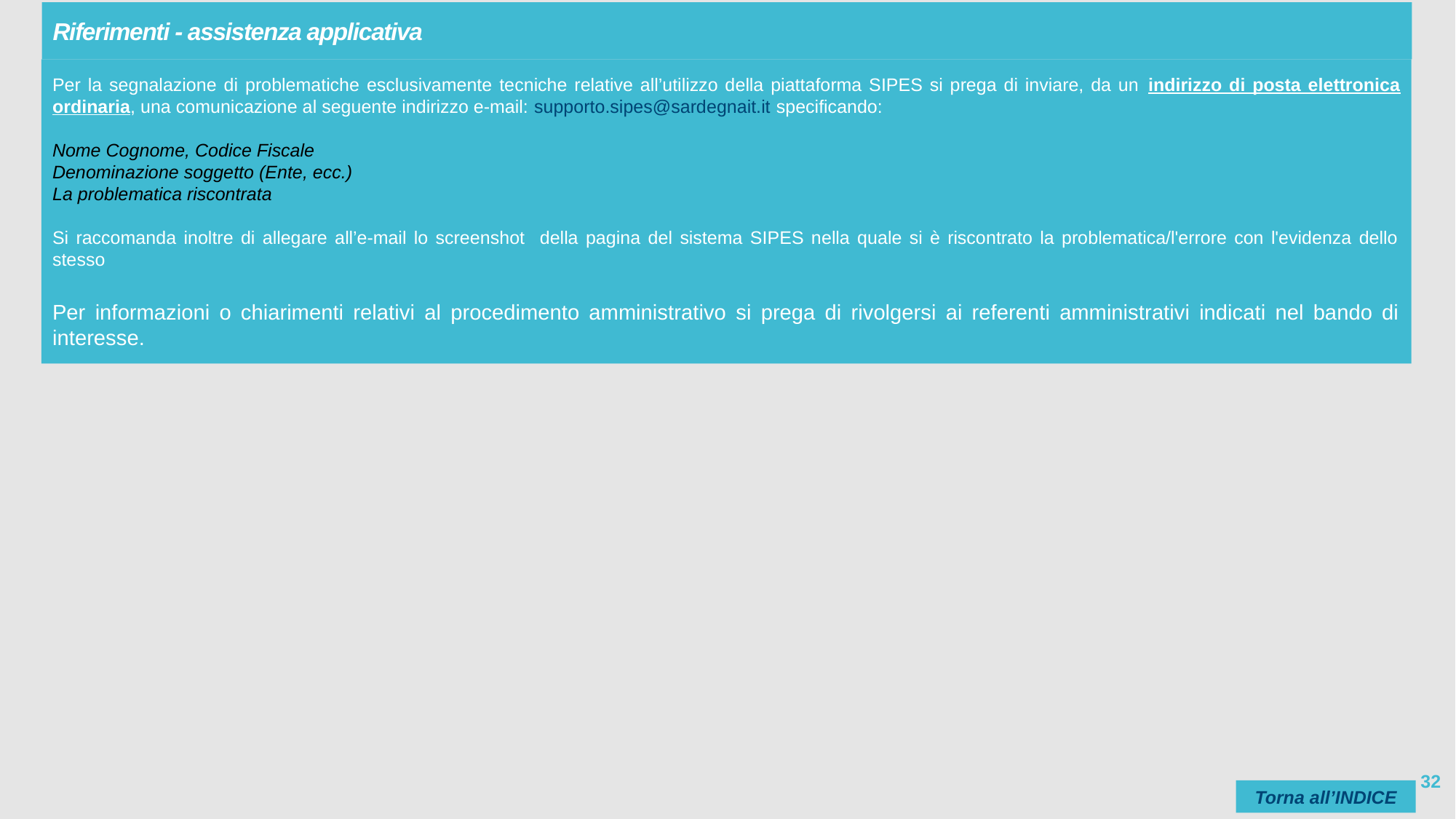

# Riferimenti - assistenza applicativa
Per la segnalazione di problematiche esclusivamente tecniche relative all’utilizzo della piattaforma SIPES si prega di inviare, da un indirizzo di posta elettronica ordinaria, una comunicazione al seguente indirizzo e-mail: supporto.sipes@sardegnait.it specificando:

Nome Cognome, Codice Fiscale
Denominazione soggetto (Ente, ecc.)
La problematica riscontrata

Si raccomanda inoltre di allegare all’e-mail lo screenshot  della pagina del sistema SIPES nella quale si è riscontrato la problematica/l'errore con l'evidenza dello stesso

Per informazioni o chiarimenti relativi al procedimento amministrativo si prega di rivolgersi ai referenti amministrativi indicati nel bando di interesse.
32
Torna all’INDICE